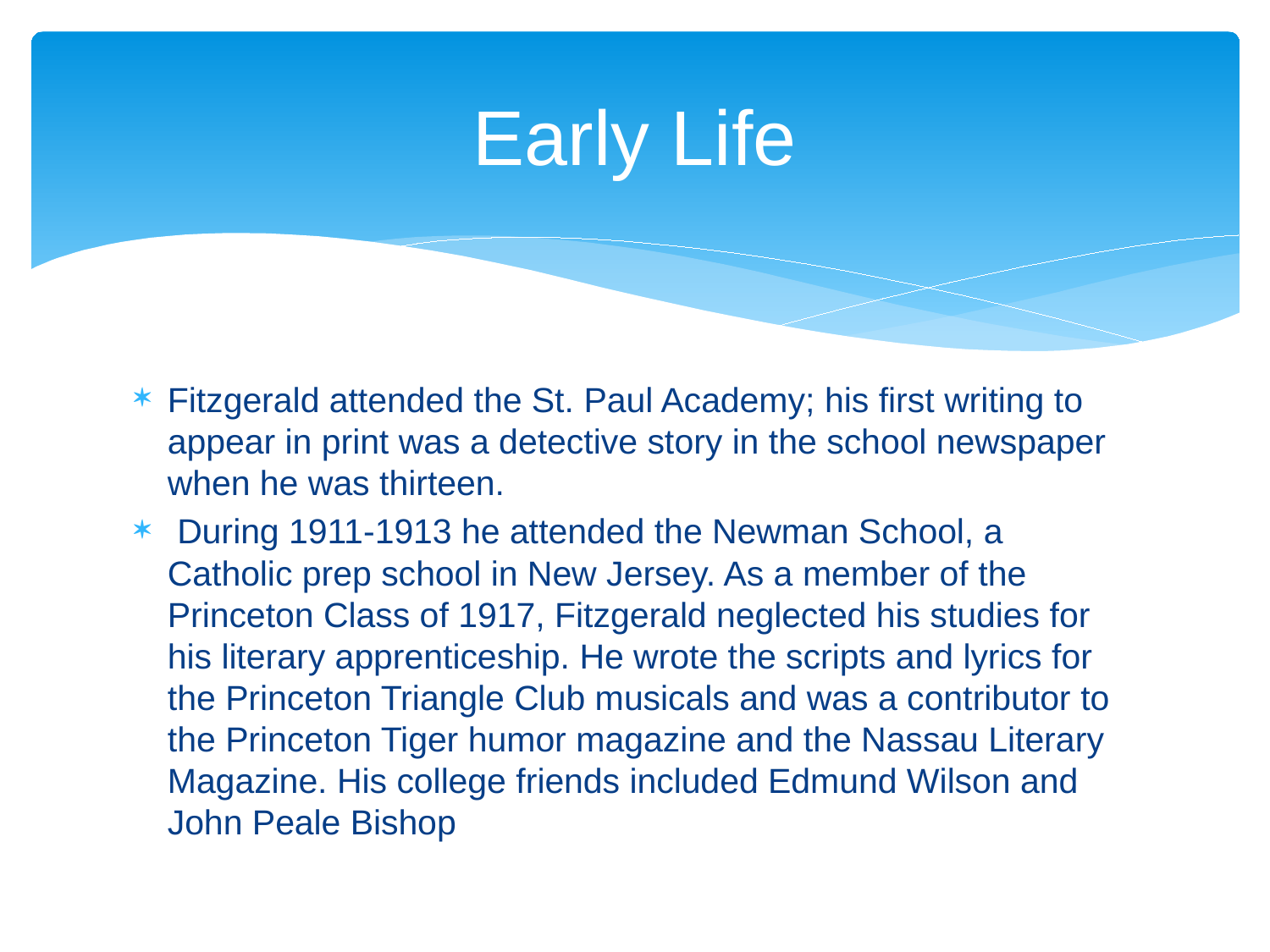

# Early Life
Fitzgerald attended the St. Paul Academy; his first writing to appear in print was a detective story in the school newspaper when he was thirteen.
 During 1911-1913 he attended the Newman School, a Catholic prep school in New Jersey. As a member of the Princeton Class of 1917, Fitzgerald neglected his studies for his literary apprenticeship. He wrote the scripts and lyrics for the Princeton Triangle Club musicals and was a contributor to the Princeton Tiger humor magazine and the Nassau Literary Magazine. His college friends included Edmund Wilson and John Peale Bishop